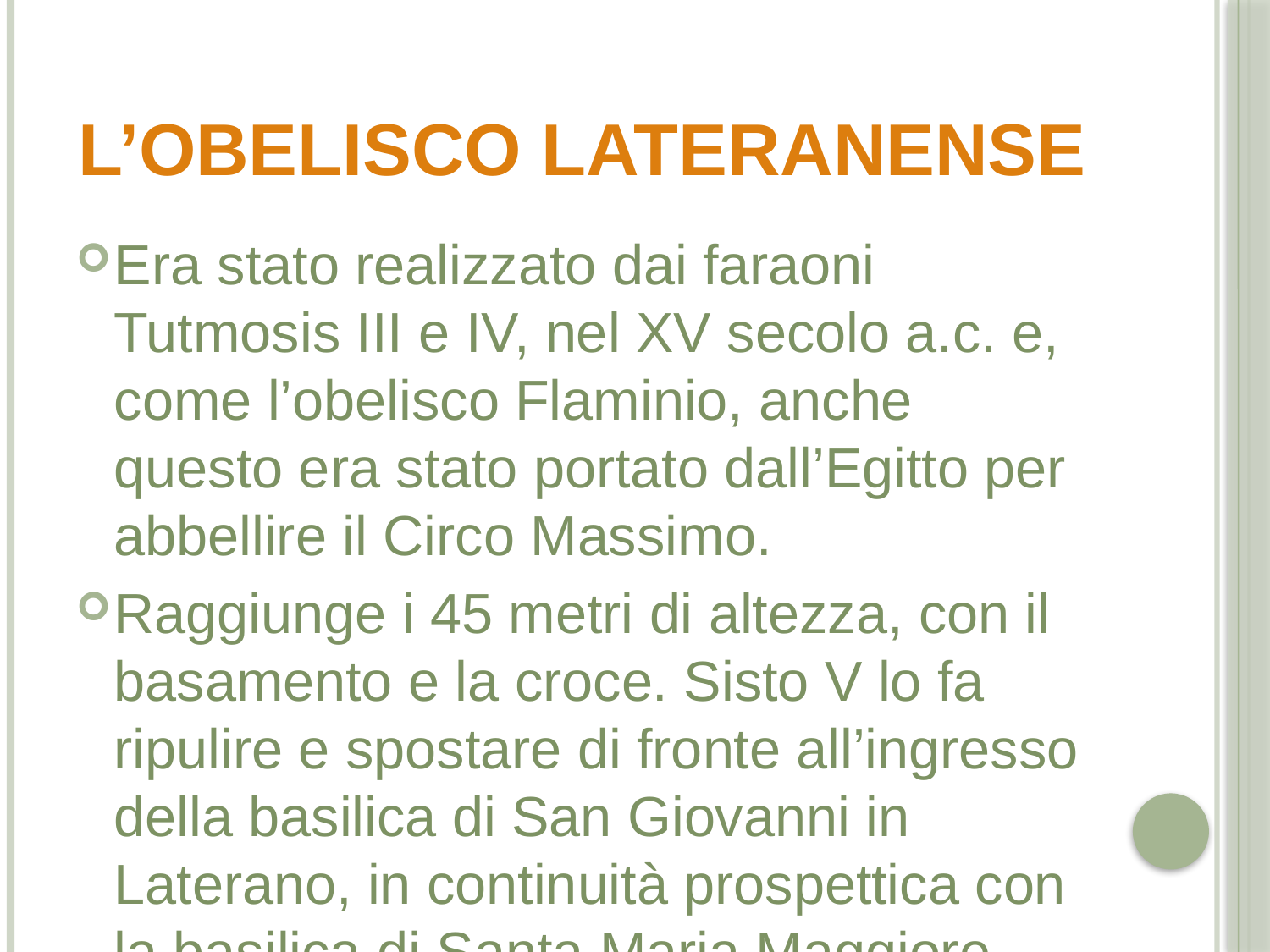

# L’Obelisco Lateranense
Era stato realizzato dai faraoni Tutmosis III e IV, nel XV secolo a.c. e, come l’obelisco Flaminio, anche questo era stato portato dall’Egitto per abbellire il Circo Massimo.
Raggiunge i 45 metri di altezza, con il basamento e la croce. Sisto V lo fa ripulire e spostare di fronte all’ingresso della basilica di San Giovanni in Laterano, in continuità prospettica con la basilica di Santa Maria Maggiore.